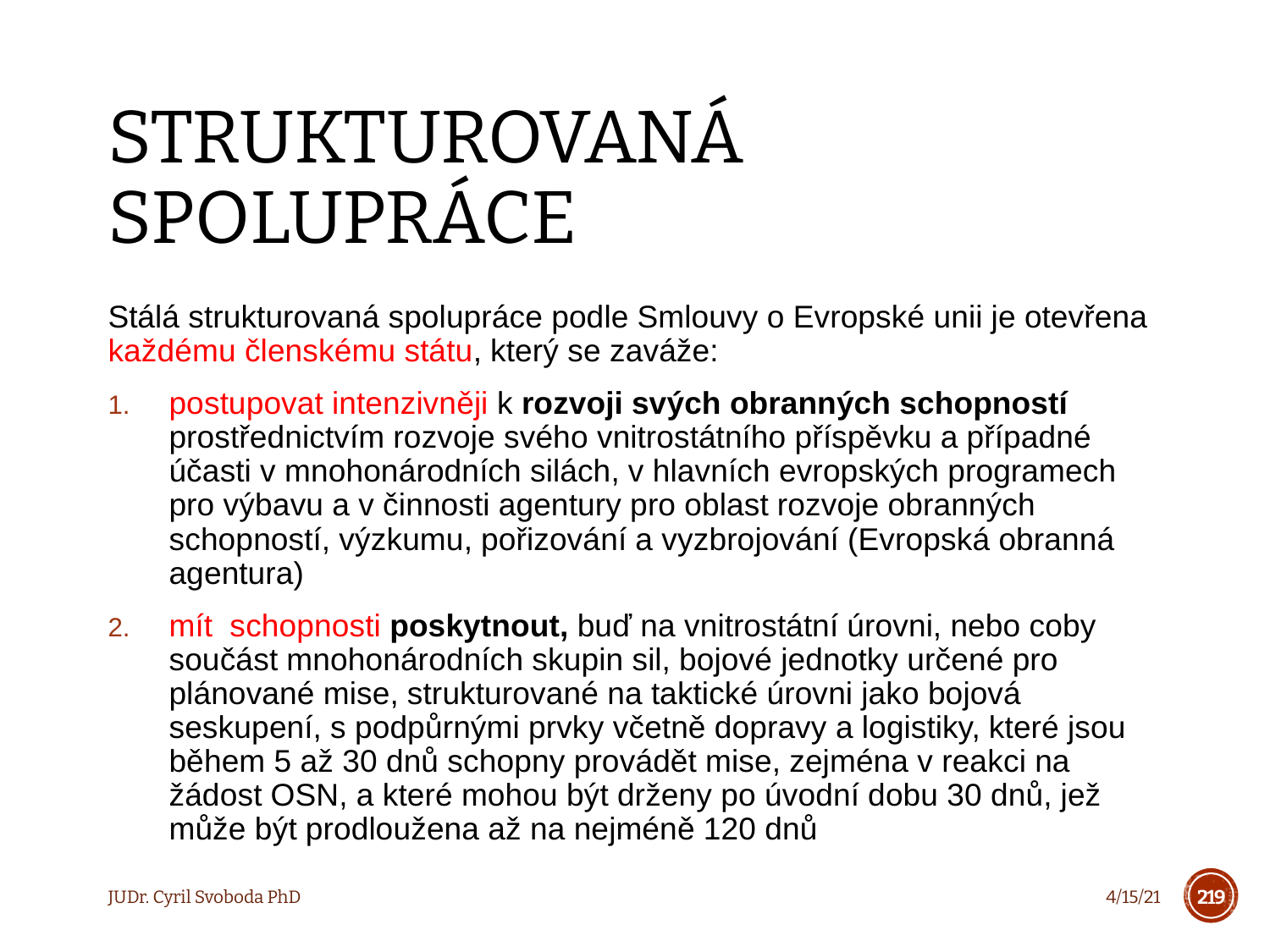

# Strukturovaná spolupráce
Stálá strukturovaná spolupráce podle Smlouvy o Evropské unii je otevřena každému členskému státu, který se zaváže:
postupovat intenzivněji k rozvoji svých obranných schopností prostřednictvím rozvoje svého vnitrostátního příspěvku a případné účasti v mnohonárodních silách, v hlavních evropských programech pro výbavu a v činnosti agentury pro oblast rozvoje obranných schopností, výzkumu, pořizování a vyzbrojování (Evropská obranná agentura)
mít  schopnosti poskytnout, buď na vnitrostátní úrovni, nebo coby součást mnohonárodních skupin sil, bojové jednotky určené pro plánované mise, strukturované na taktické úrovni jako bojová seskupení, s podpůrnými prvky včetně dopravy a logistiky, které jsou během 5 až 30 dnů schopny provádět mise, zejména v reakci na žádost OSN, a které mohou být drženy po úvodní dobu 30 dnů, jež může být prodloužena až na nejméně 120 dnů

JUDr. Cyril Svoboda PhD
4/15/21
219